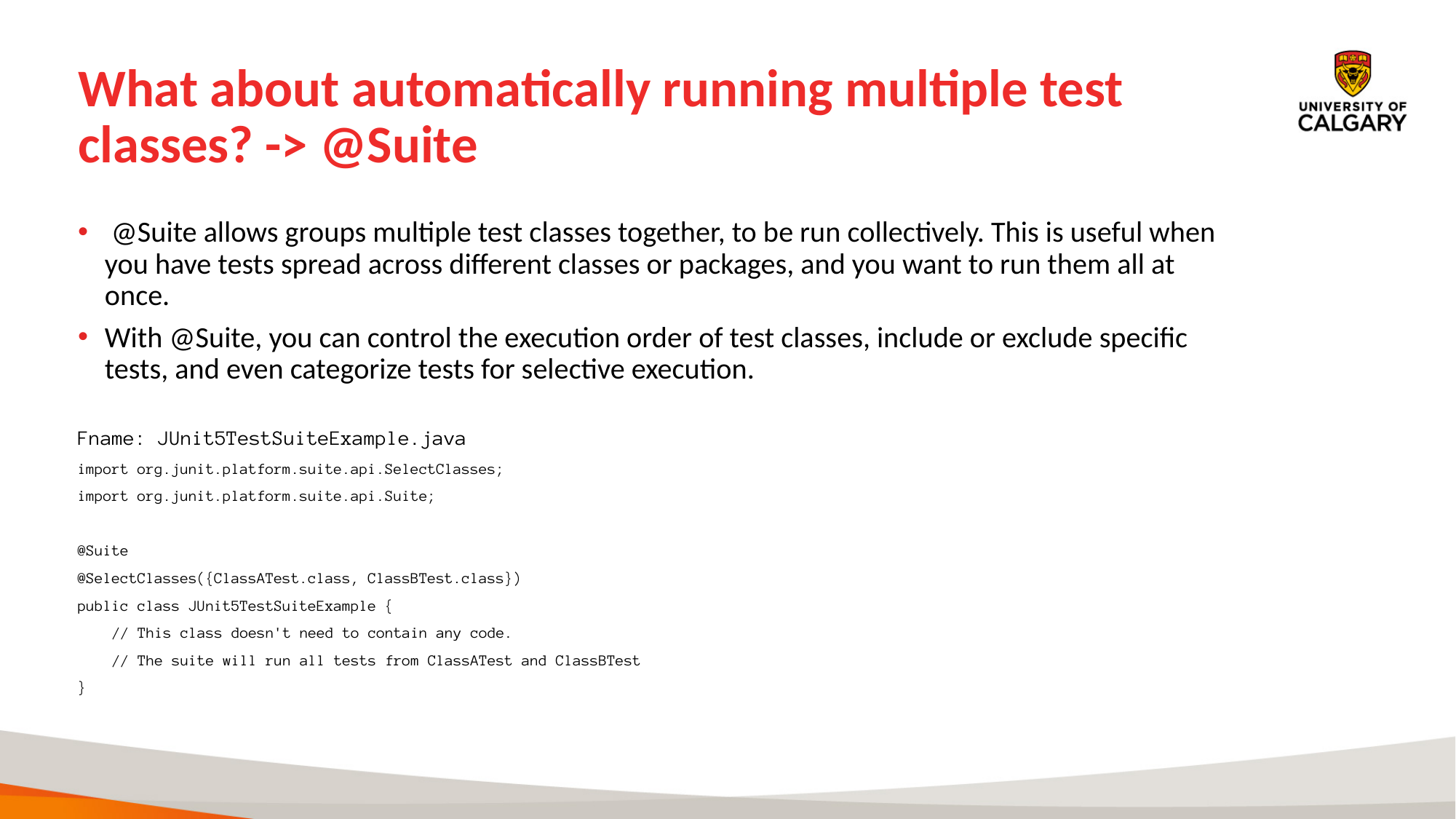

# What about automatically running multiple test classes? -> @Suite
 @Suite allows groups multiple test classes together, to be run collectively. This is useful when you have tests spread across different classes or packages, and you want to run them all at once.
With @Suite, you can control the execution order of test classes, include or exclude specific tests, and even categorize tests for selective execution.
Fname: JUnit5TestSuiteExample.java
import org.junit.platform.suite.api.SelectClasses;
import org.junit.platform.suite.api.Suite;

@Suite
@SelectClasses({ClassATest.class, ClassBTest.class})
public class JUnit5TestSuiteExample {
    // This class doesn't need to contain any code.
    // The suite will run all tests from ClassATest and ClassBTest
}